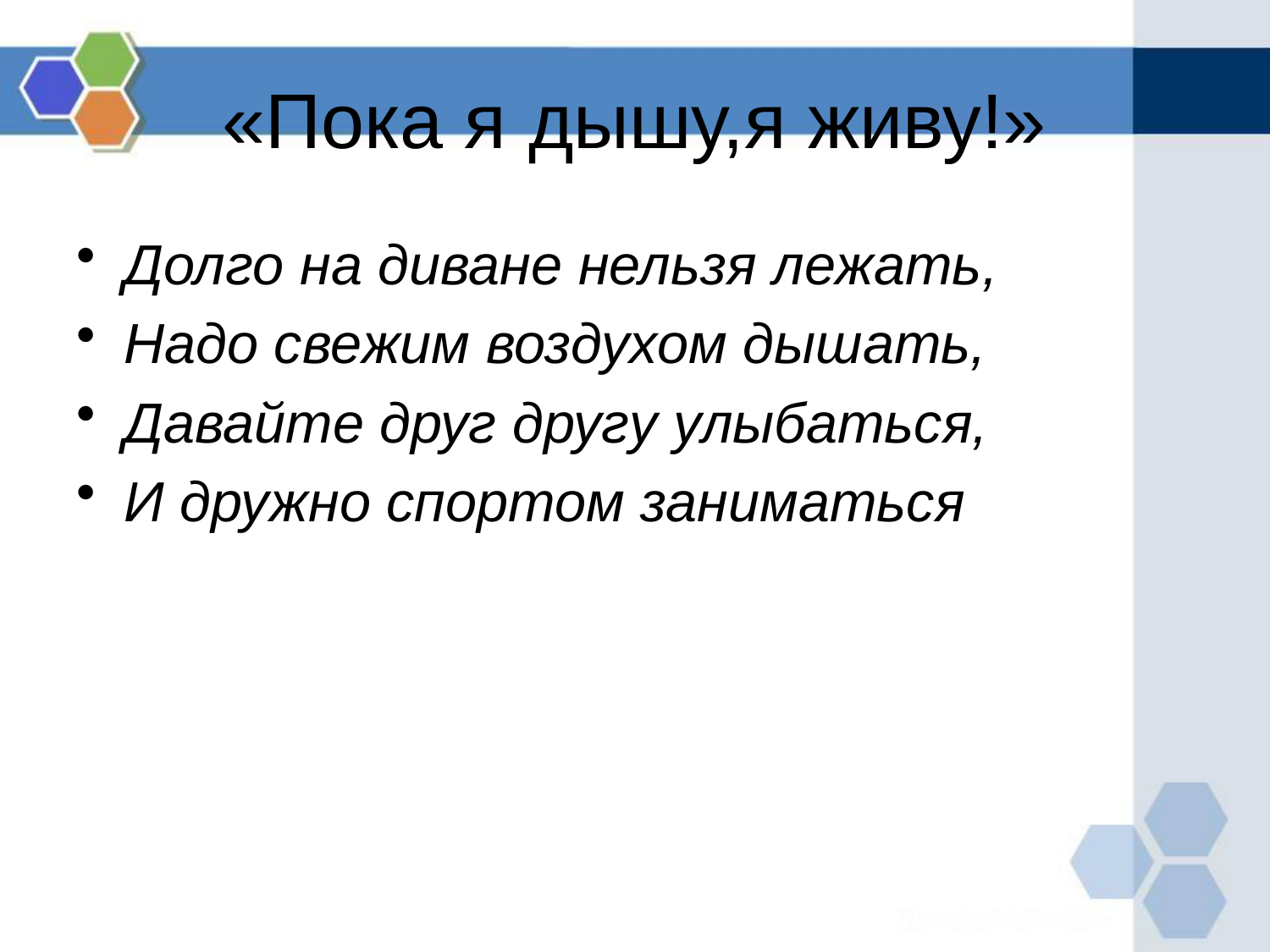

# «Пока я дышу,я живу!»
Долго на диване нельзя лежать,
Надо свежим воздухом дышать,
Давайте друг другу улыбаться,
И дружно спортом заниматься